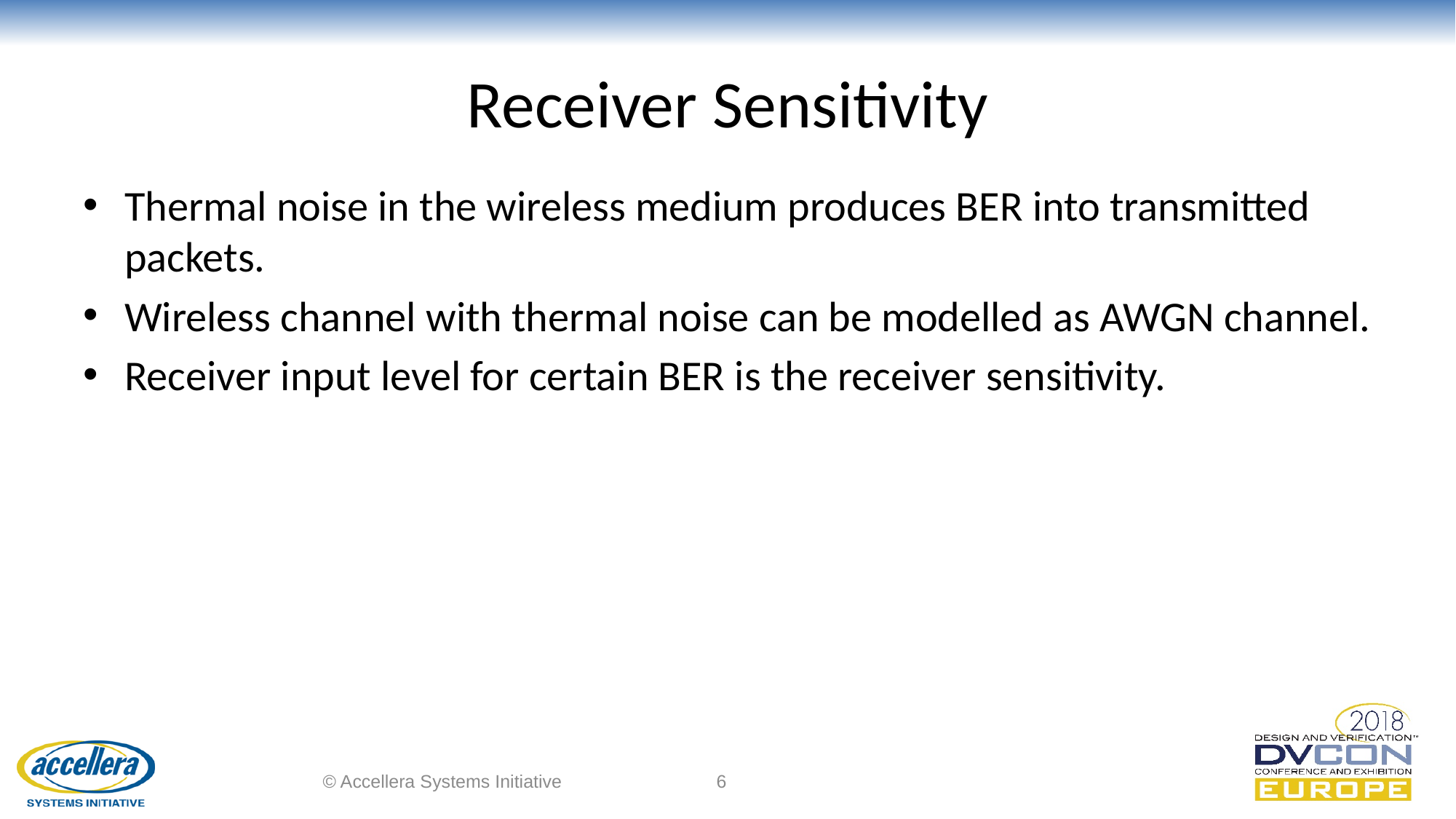

# Receiver Sensitivity
Thermal noise in the wireless medium produces BER into transmitted packets.
Wireless channel with thermal noise can be modelled as AWGN channel.
Receiver input level for certain BER is the receiver sensitivity.

© Accellera Systems Initiative
6